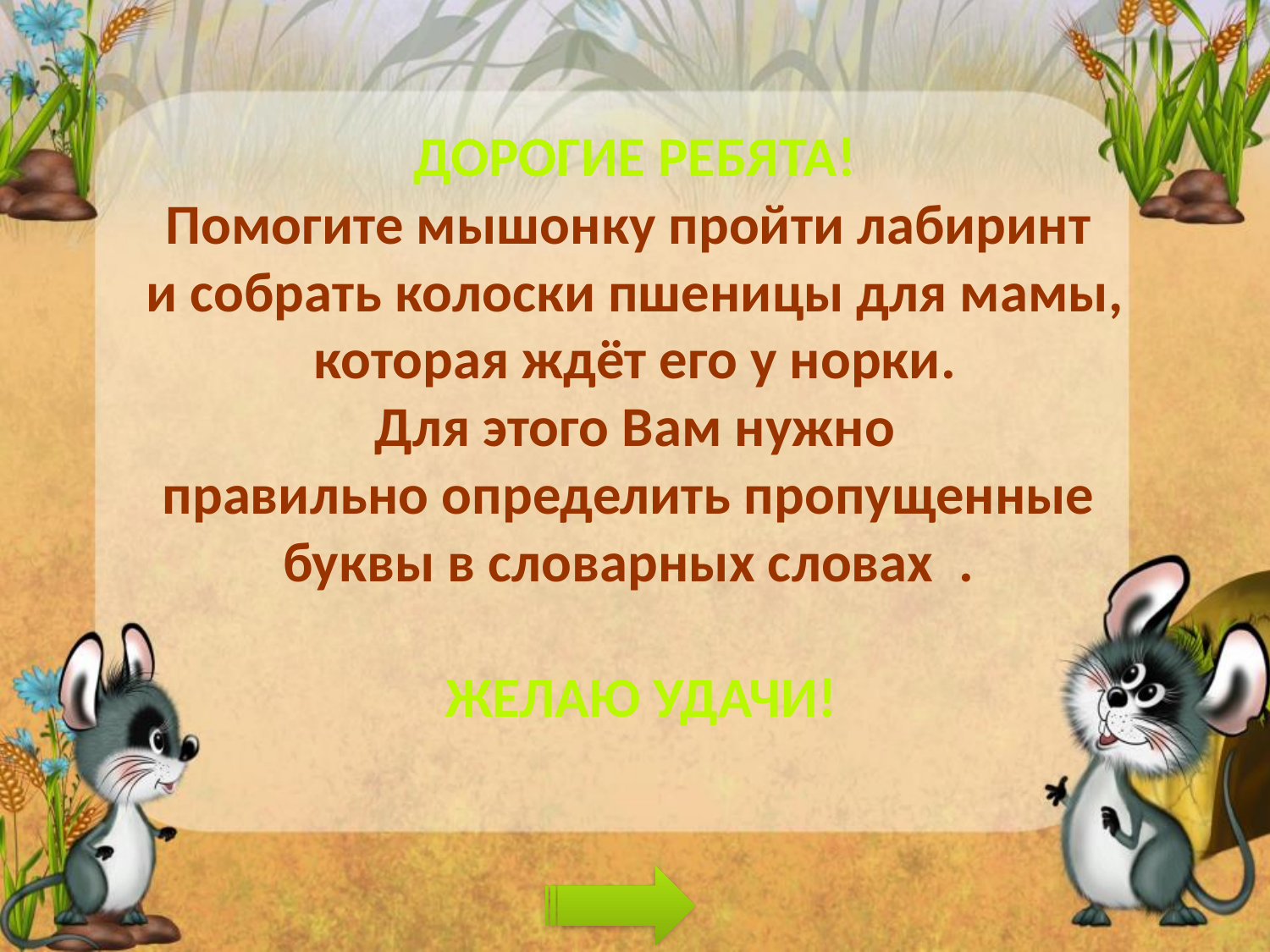

Дорогие ребята!
Помогите мышонку пройти лабиринт
и собрать колоски пшеницы для мамы, которая ждёт его у норки.
 Для этого Вам нужно
правильно определить пропущенные
буквы в словарных словах  .

 Желаю удачи!